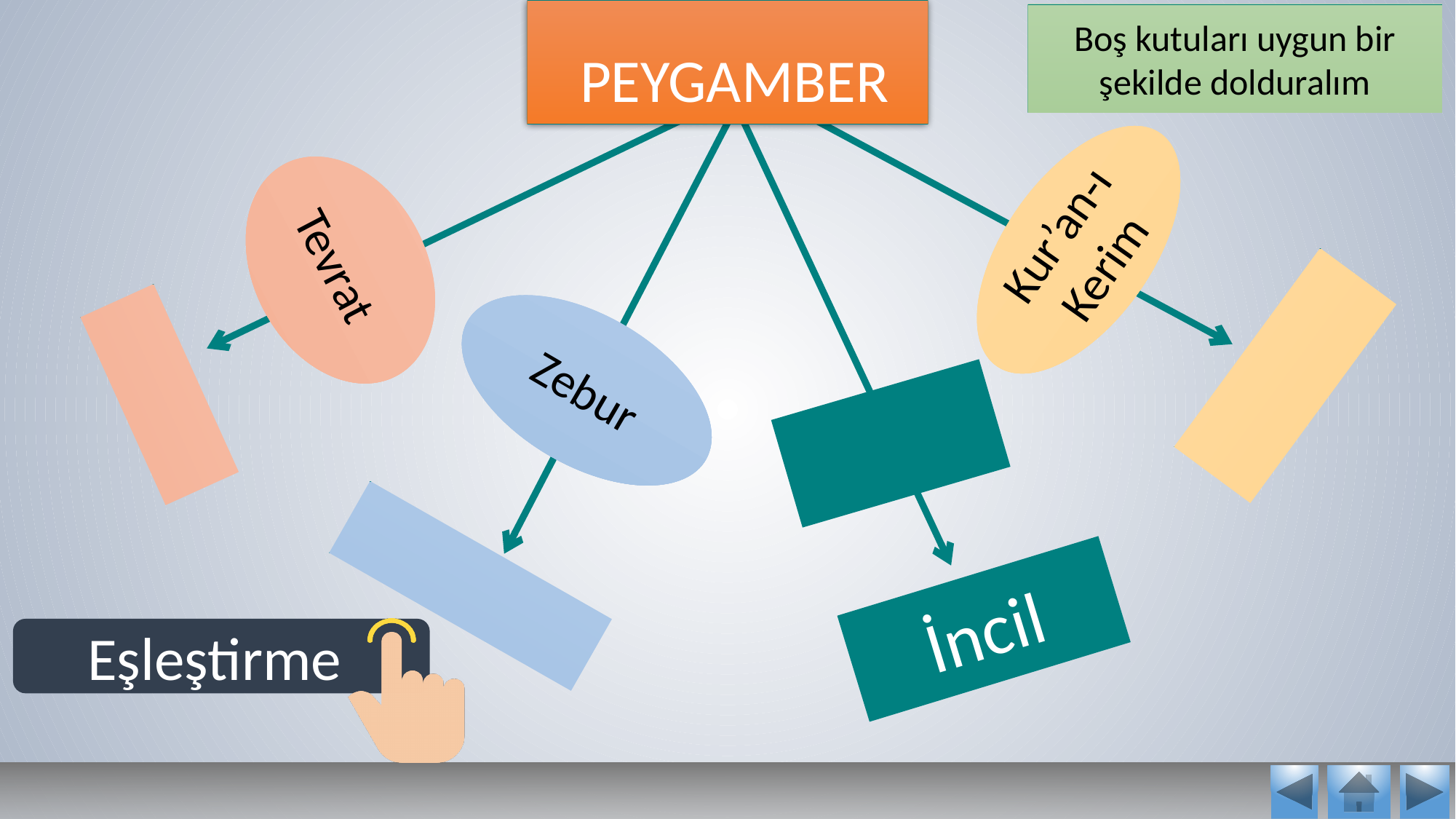

PEYGAMBER
Boş kutuları uygun bir şekilde dolduralım
Kur’an-ı Kerim
Tevrat
Zebur

İncil
Eşleştirme